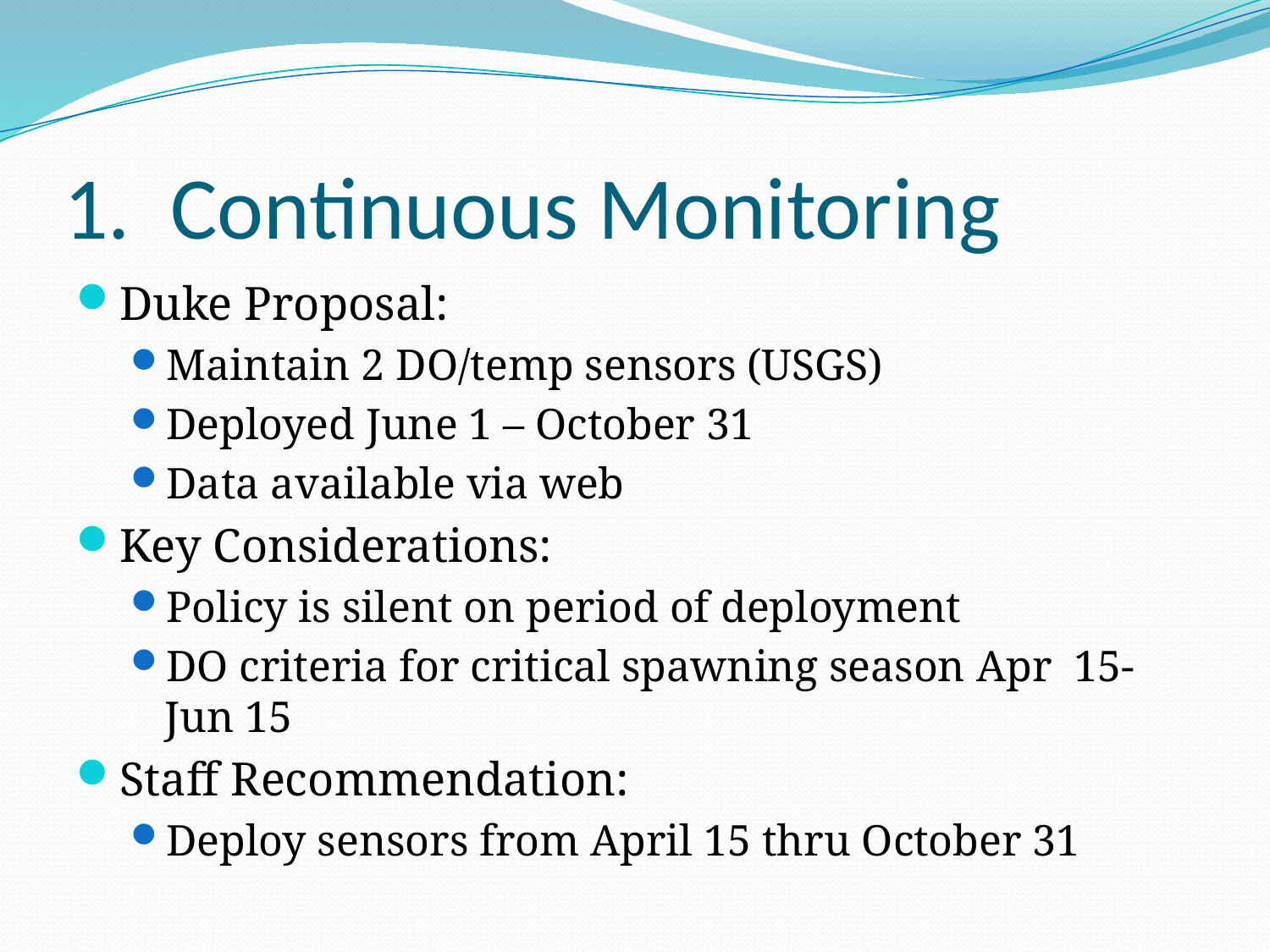

# 1.  Continuous Monitoring
Duke Proposal:
Maintain 2 DO/temp sensors (USGS)
Deployed June 1 – October 31
Data available via web
Key Considerations:
Policy is silent on period of deployment
DO criteria for critical spawning season Apr  15-Jun 15
Staff Recommendation:
Deploy sensors from April 15 thru October 31